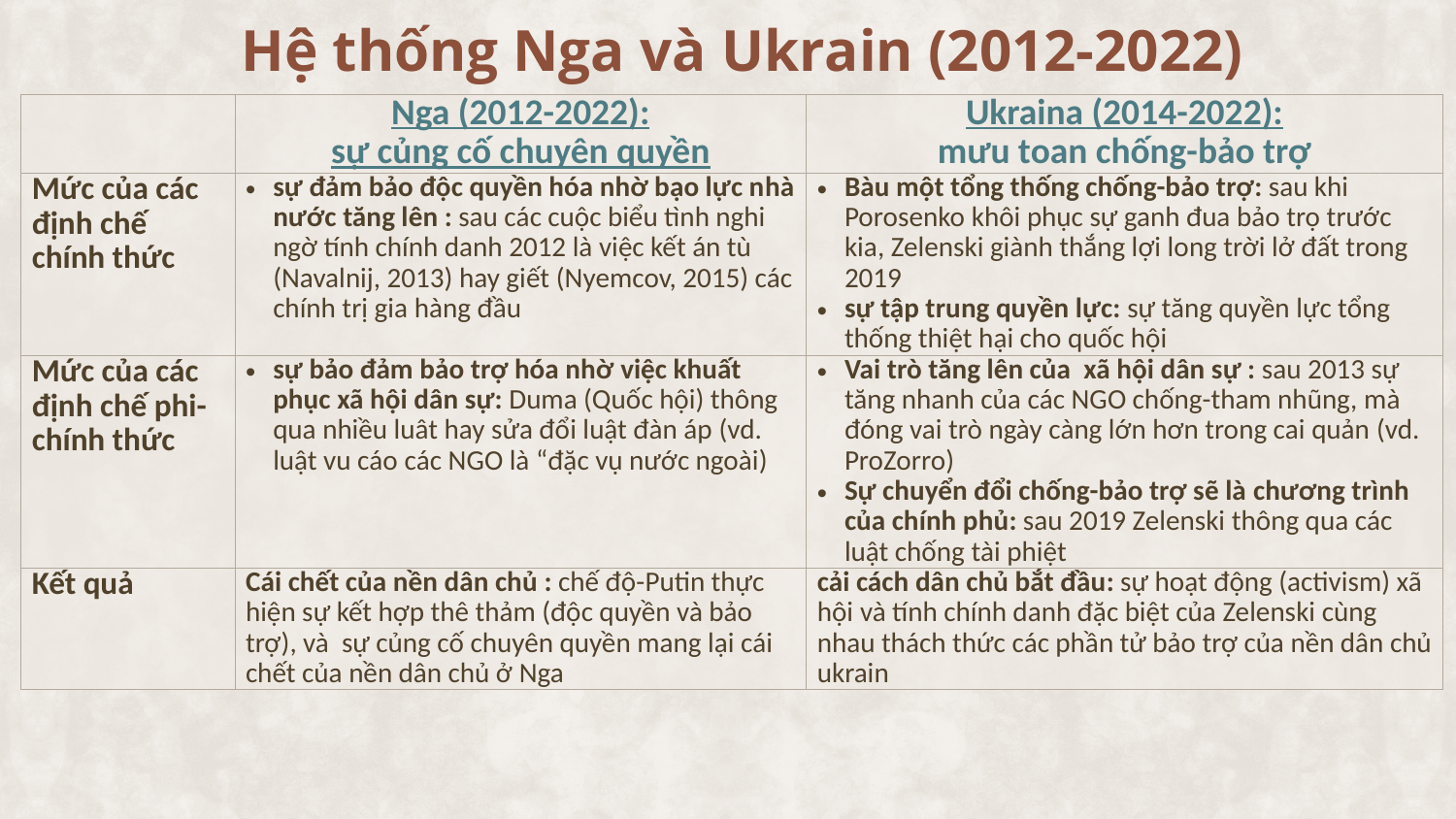

# Hệ thống Nga và Ukrain (2012-2022)
|  | Nga (2012-2022): sự củng cố chuyên quyền | Ukraina (2014-2022): mưu toan chống-bảo trợ |
| --- | --- | --- |
| Mức của các định chế chính thức | sự đảm bảo độc quyền hóa nhờ bạo lực nhà nước tăng lên : sau các cuộc biểu tình nghi ngờ tính chính danh 2012 là việc kết án tù (Navalnij, 2013) hay giết (Nyemcov, 2015) các chính trị gia hàng đầu | Bàu một tổng thống chống-bảo trợ: sau khi Porosenko khôi phục sự ganh đua bảo trọ trước kia, Zelenski giành thắng lợi long trời lở đất trong 2019 sự tập trung quyền lực: sự tăng quyền lực tổng thống thiệt hại cho quốc hội |
| Mức của các định chế phi-chính thức | sự bảo đảm bảo trợ hóa nhờ việc khuất phục xã hội dân sự: Duma (Quốc hội) thông qua nhiều luât hay sửa đổi luật đàn áp (vd. luật vu cáo các NGO là “đặc vụ nước ngoài) | Vai trò tăng lên của xã hội dân sự : sau 2013 sự tăng nhanh của các NGO chống-tham nhũng, mà đóng vai trò ngày càng lớn hơn trong cai quản (vd. ProZorro) Sự chuyển đổi chống-bảo trợ sẽ là chương trình của chính phủ: sau 2019 Zelenski thông qua các luật chống tài phiệt |
| Kết quả | Cái chết của nền dân chủ : chế độ-Putin thực hiện sự kết hợp thê thảm (độc quyền và bảo trợ), và sự củng cố chuyên quyền mang lại cái chết của nền dân chủ ở Nga | cải cách dân chủ bắt đầu: sự hoạt động (activism) xã hội và tính chính danh đặc biệt của Zelenski cùng nhau thách thức các phần tử bảo trợ của nền dân chủ ukrain |